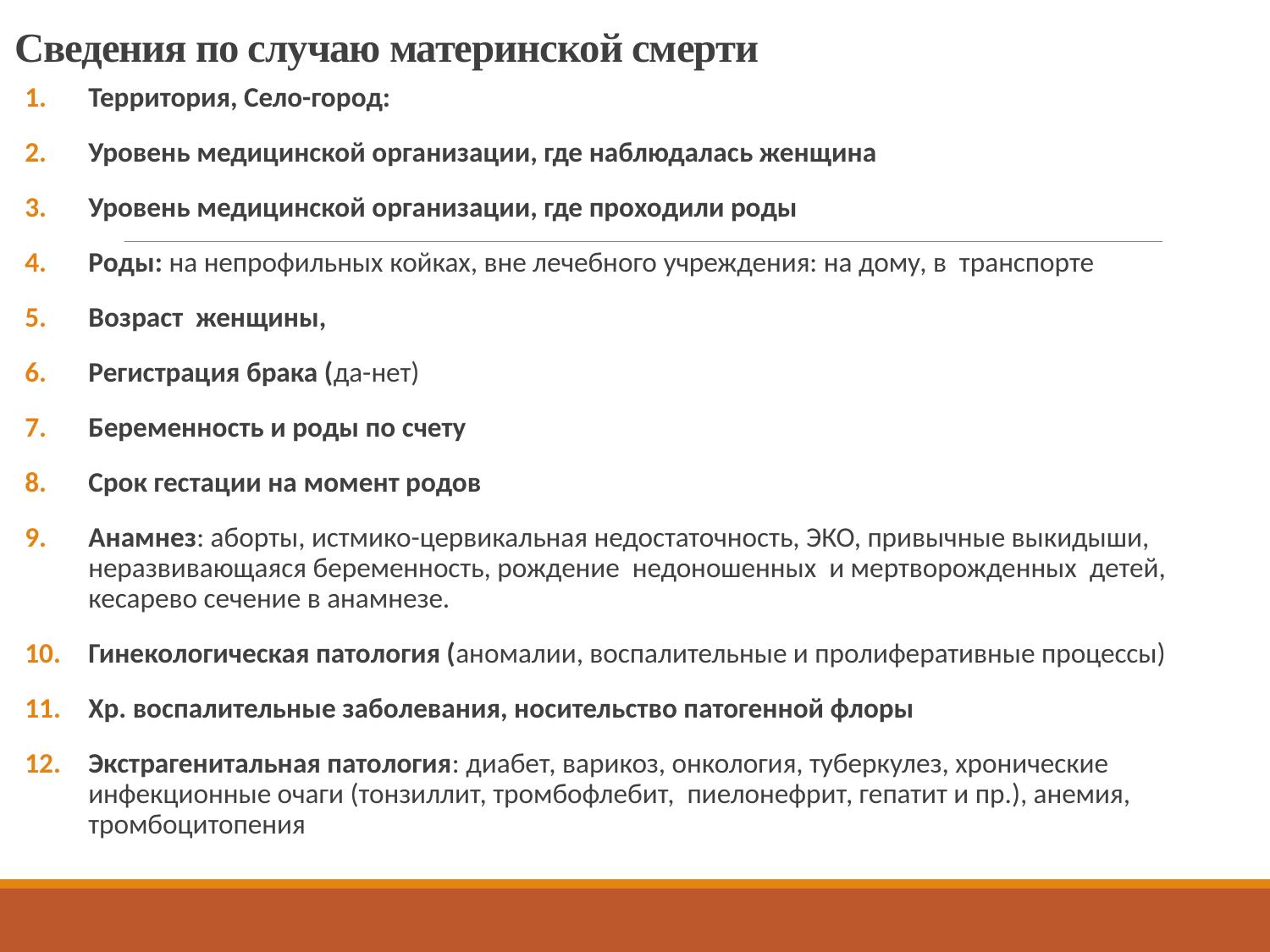

# Сведения по случаю материнской смерти
Территория, Село-город:
Уровень медицинской организации, где наблюдалась женщина
Уровень медицинской организации, где проходили роды
Роды: на непрофильных койках, вне лечебного учреждения: на дому, в  транспорте
Возраст  женщины,
Регистрация брака (да-нет)
Беременность и роды по счету
Срок гестации на момент родов
Анамнез: аборты, истмико-цервикальная недостаточность, ЭКО, привычные выкидыши, неразвивающаяся беременность, рождение  недоношенных  и мертворожденных  детей, кесарево сечение в анамнезе.
Гинекологическая патология (аномалии, воспалительные и пролиферативные процессы)
Хр. воспалительные заболевания, носительство патогенной флоры
Экстрагенитальная патология: диабет, варикоз, онкология, туберкулез, хронические инфекционные очаги (тонзиллит, тромбофлебит,  пиелонефрит, гепатит и пр.), анемия, тромбоцитопения